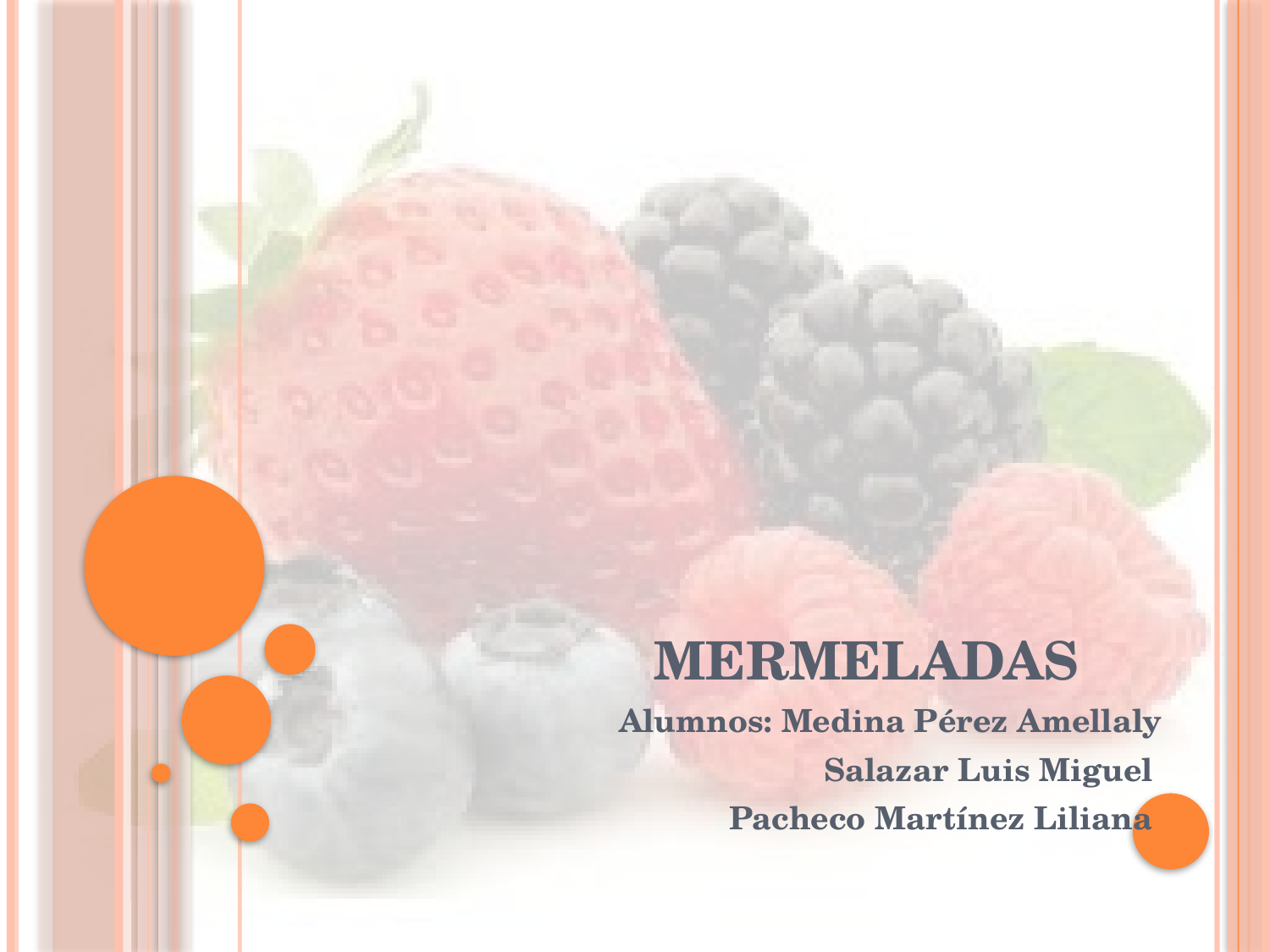

# MERMELADAS
Alumnos: Medina Pérez Amellaly
Salazar Luis Miguel
Pacheco Martínez Liliana